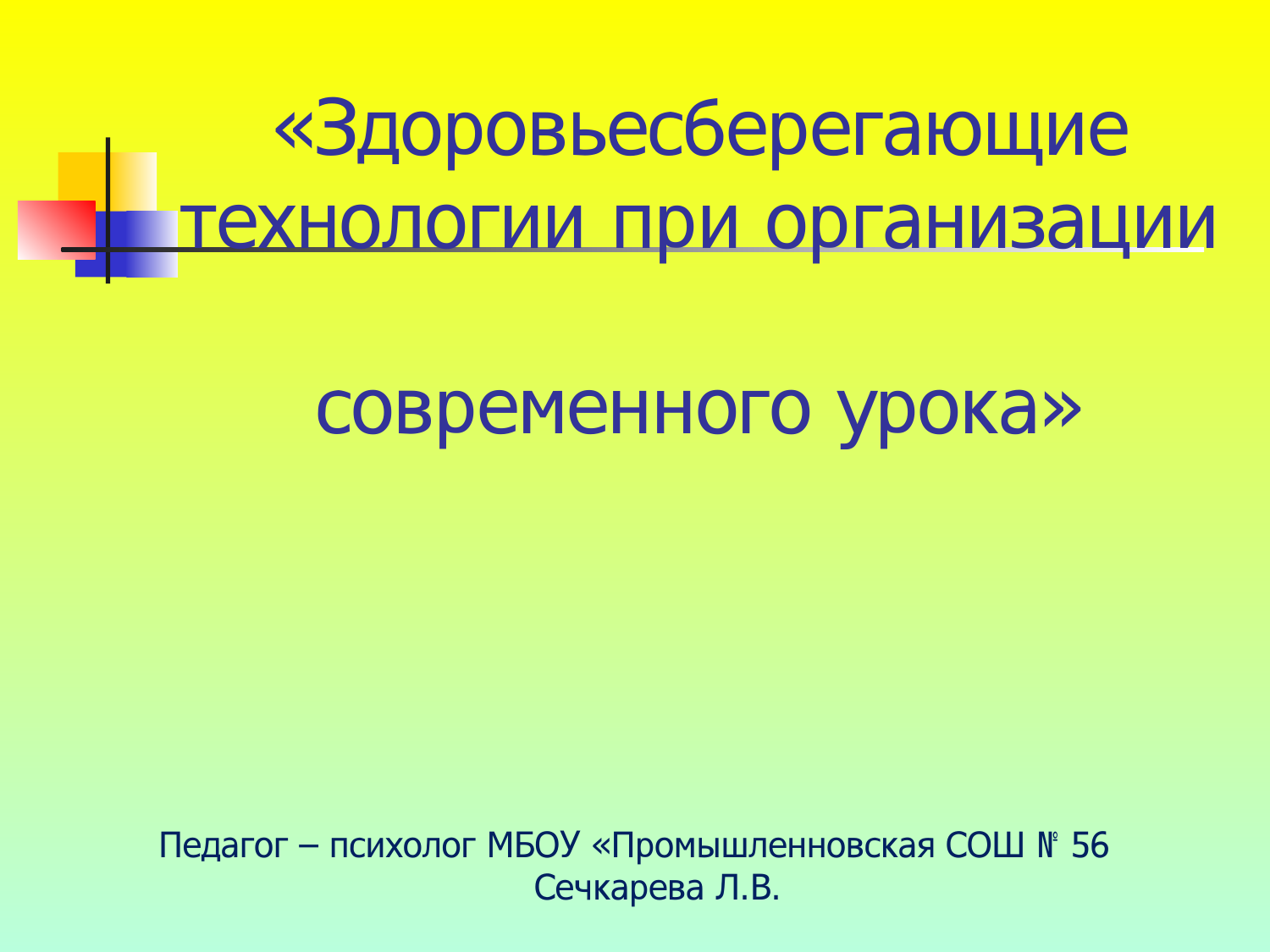

# «Здоровьесберегающие технологии при организации современного урока»
Педагог – психолог МБОУ «Промышленновская СОШ № 56 Сечкарева Л.В.